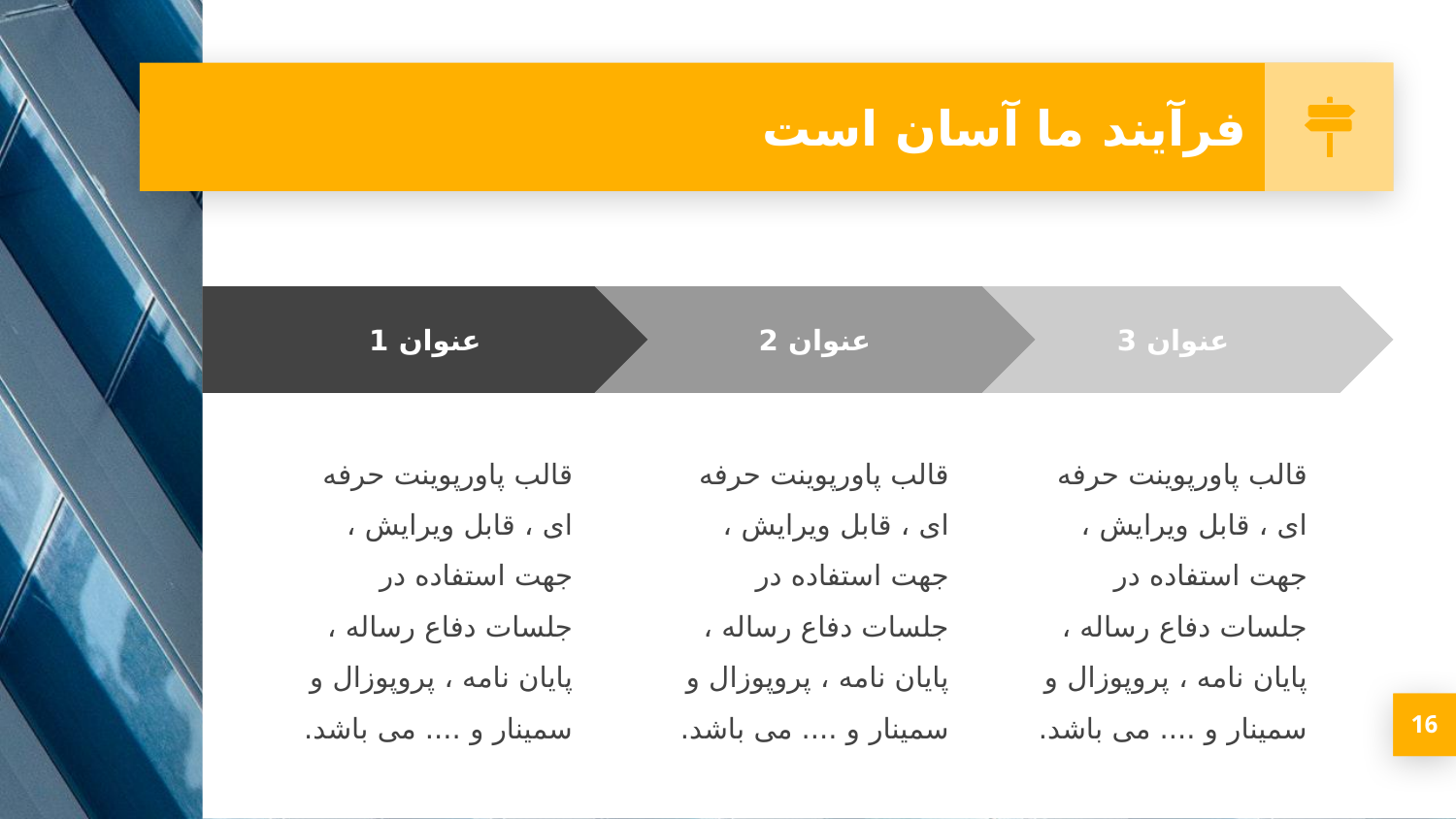

# فرآیند ما آسان است

عنوان 2
قالب پاورپوينت حرفه ای ، قابل ویرایش ، جهت استفاده در جلسات دفاع رساله ، پایان نامه ، پروپوزال و سمینار و .... می باشد.
عنوان 3
قالب پاورپوينت حرفه ای ، قابل ویرایش ، جهت استفاده در جلسات دفاع رساله ، پایان نامه ، پروپوزال و سمینار و .... می باشد.
عنوان 1
قالب پاورپوينت حرفه ای ، قابل ویرایش ، جهت استفاده در جلسات دفاع رساله ، پایان نامه ، پروپوزال و سمینار و .... می باشد.
16